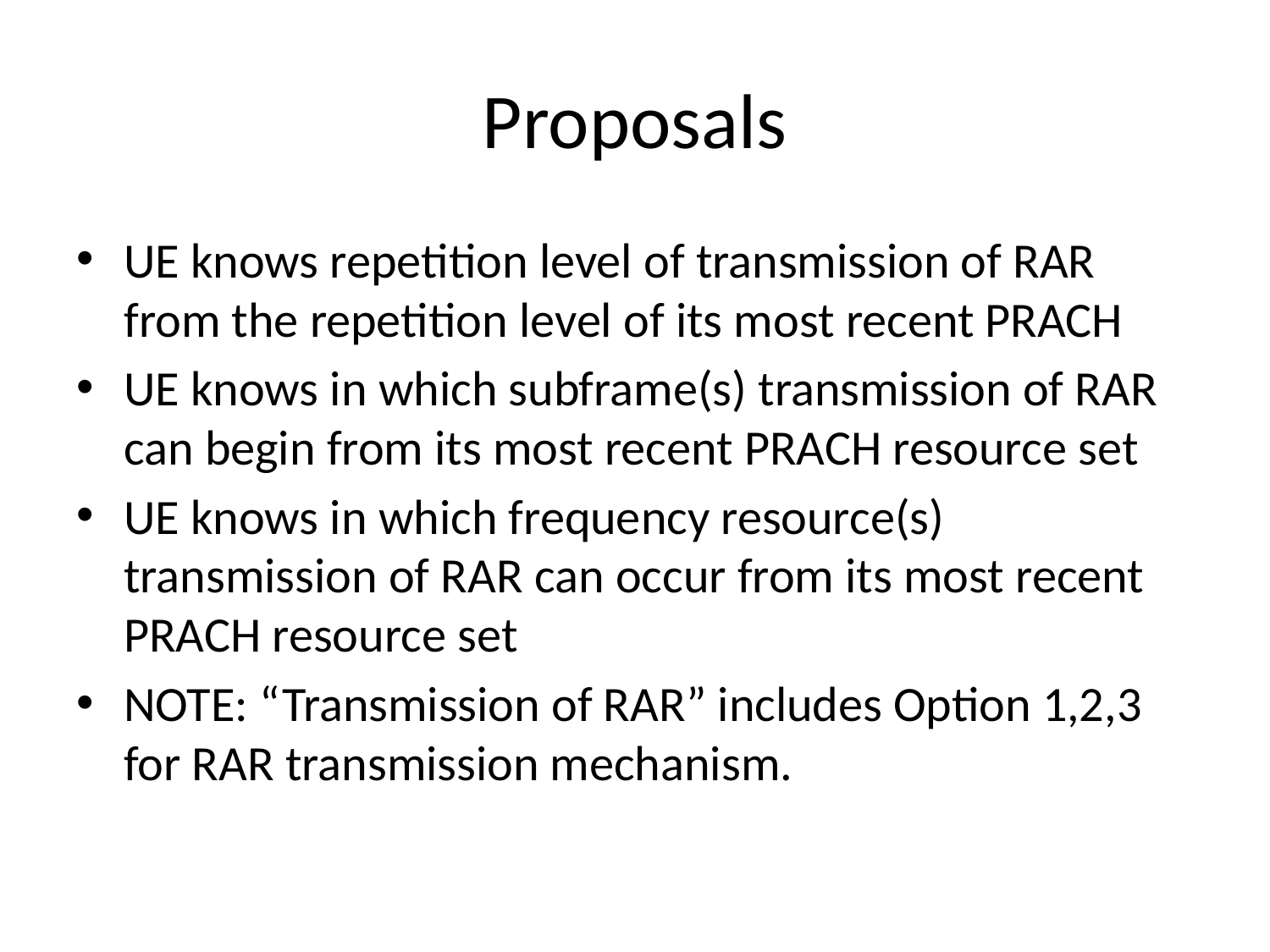

# Proposals
UE knows repetition level of transmission of RAR from the repetition level of its most recent PRACH
UE knows in which subframe(s) transmission of RAR can begin from its most recent PRACH resource set
UE knows in which frequency resource(s) transmission of RAR can occur from its most recent PRACH resource set
NOTE: “Transmission of RAR” includes Option 1,2,3 for RAR transmission mechanism.